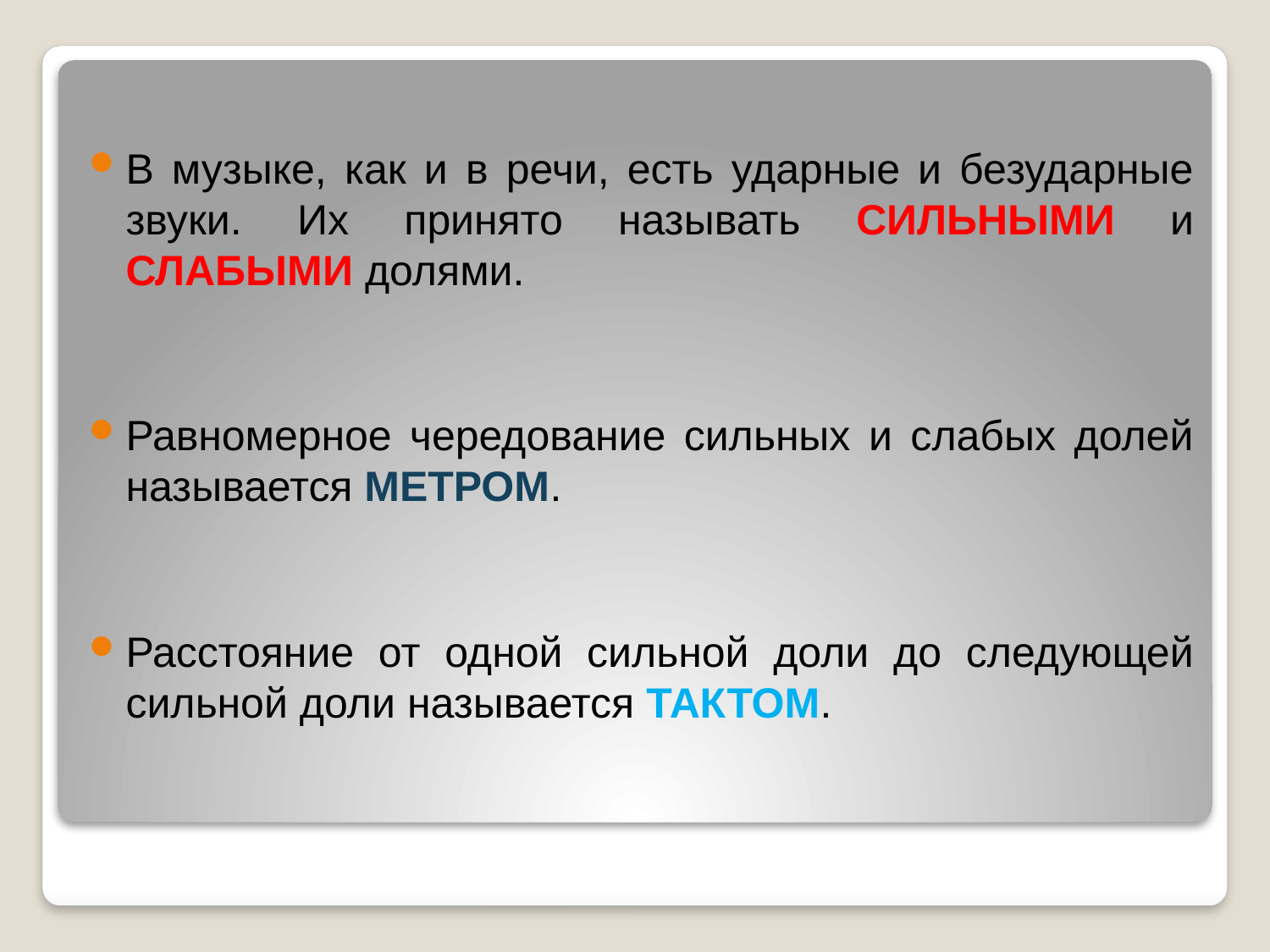

В музыке, как и в речи, есть ударные и безударные звуки. Их принято называть СИЛЬНЫМИ и СЛАБЫМИ долями.

Равномерное чередование сильных и слабых долей называется МЕТРОМ.

Расстояние от одной сильной доли до следующей сильной доли называется ТАКТОМ.